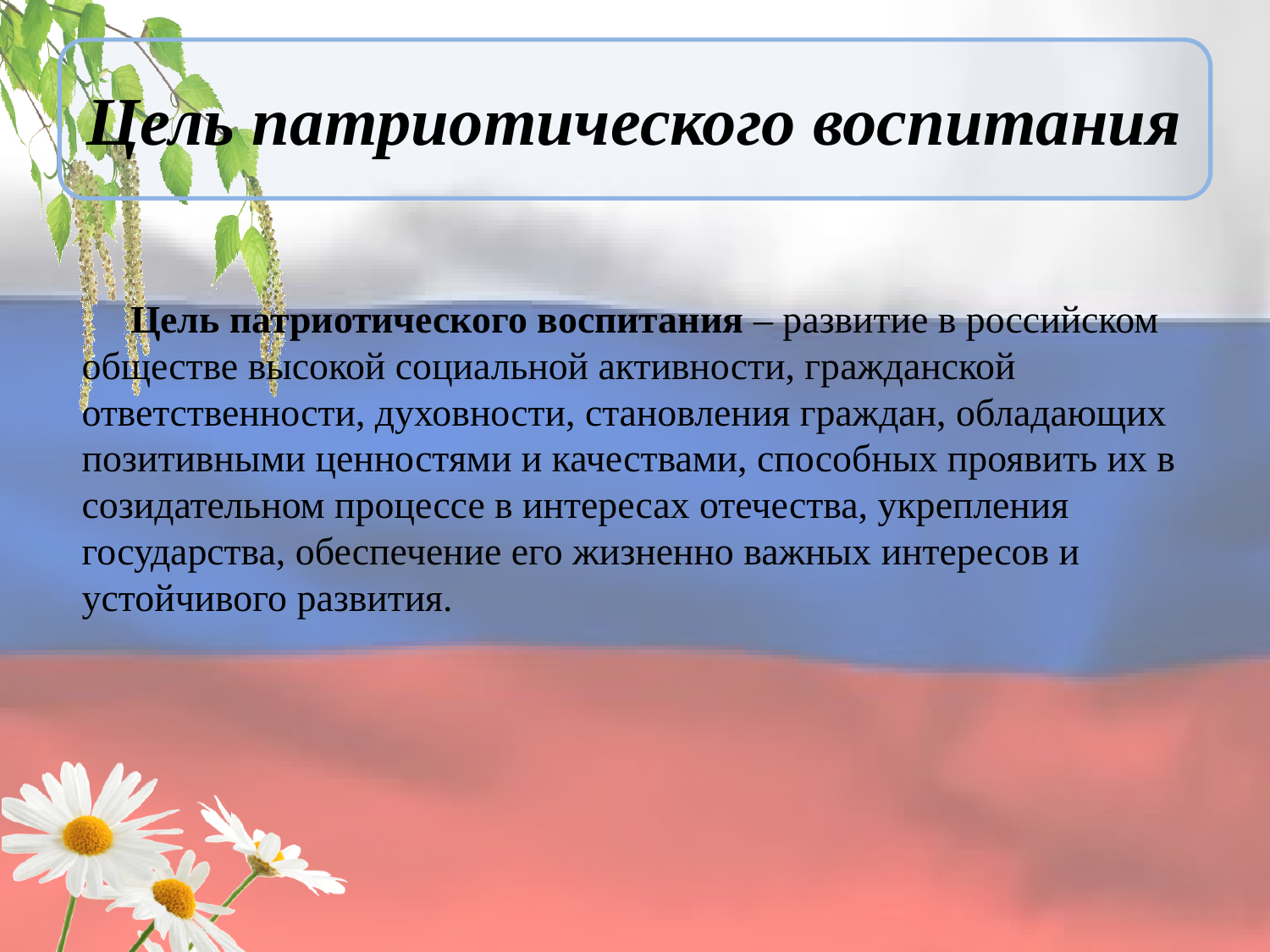

# Цель патриотического воспитания
     Цель патриотического воспитания – развитие в российском обществе высокой социальной активности, гражданской ответственности, духовности, становления граждан, обладающих позитивными ценностями и качествами, способных проявить их в созидательном процессе в интересах отечества, укрепления государства, обеспечение его жизненно важных интересов и устойчивого развития.